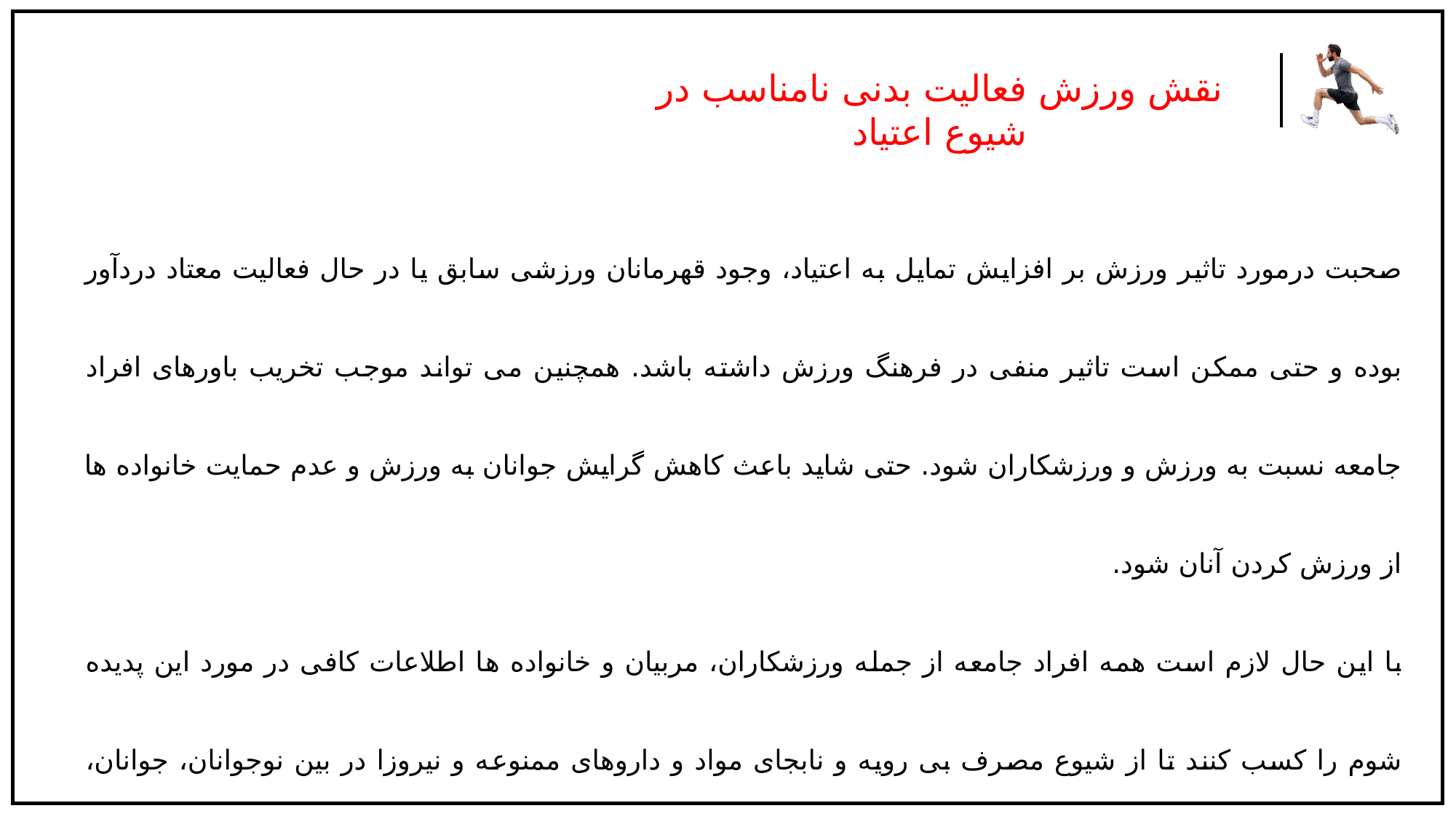

نقش ورزش فعالیت بدنی نامناسب در شیوع اعتیاد
صحبت درمورد تاثیر ورزش بر افزایش تمایل به اعتیاد، وجود قهرمانان ورزشی سابق یا در حال فعالیت معتاد دردآور بوده و حتی ممکن است تاثیر منفی در فرهنگ ورزش داشته باشد. همچنین می تواند موجب تخریب باورهای افراد جامعه نسبت به ورزش و ورزشکاران شود. حتی شاید باعث کاهش گرايش جوانان به ورزش و عدم حمايت خانواده ها از ورزش کردن آنان شود.
با این حال لازم است همه افراد جامعه از جمله ورزشکاران، مربیان و خانواده ها اطلاعات کافی در مورد این پدیده شوم را کسب کنند تا از شیوع مصرف بی رویه و نابجای مواد و داروهای ممنوعه و نیروزا در بین نوجوانان، جوانان، ورزشکاران مبتدی و حرفه ای پیشگیری به عمل آمده مانع از افزایش آمار معتادان در جامعه شد.